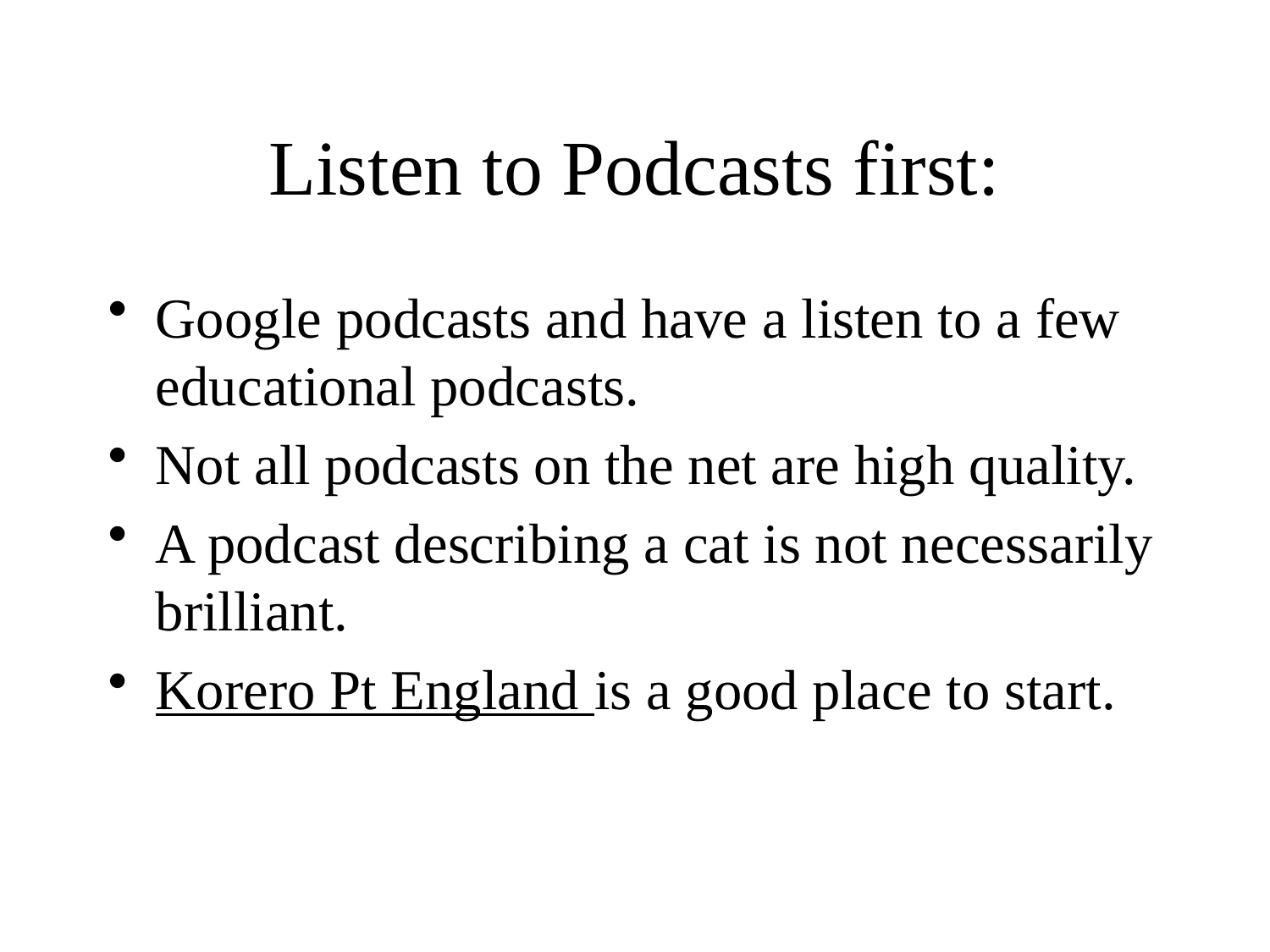

# Listen to Podcasts first:
Google podcasts and have a listen to a few educational podcasts.
Not all podcasts on the net are high quality.
A podcast describing a cat is not necessarily brilliant.
Korero Pt England is a good place to start.